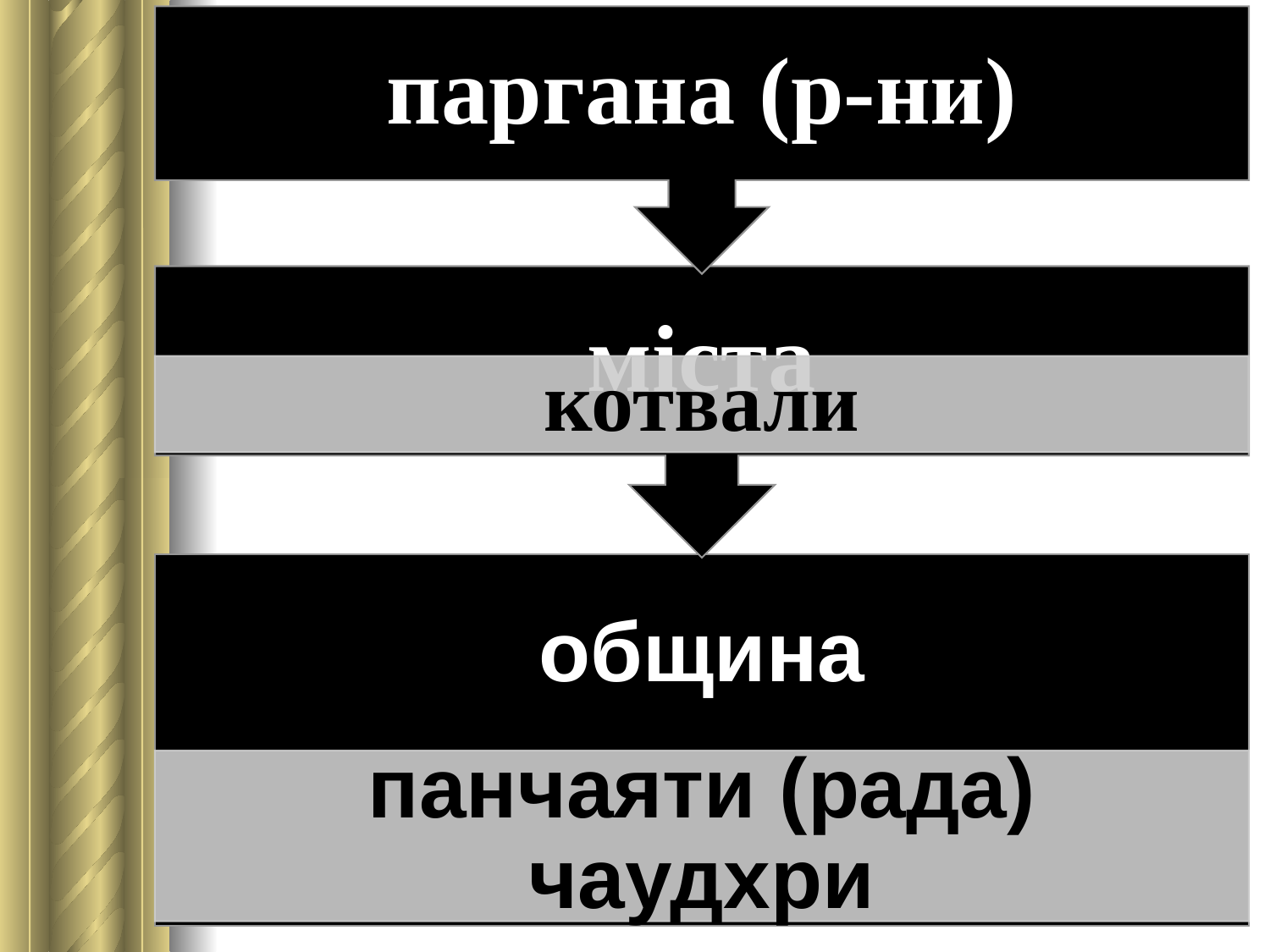

община
панчаяти (рада) чаудхри
міста
котвали
паргана (р-ни)